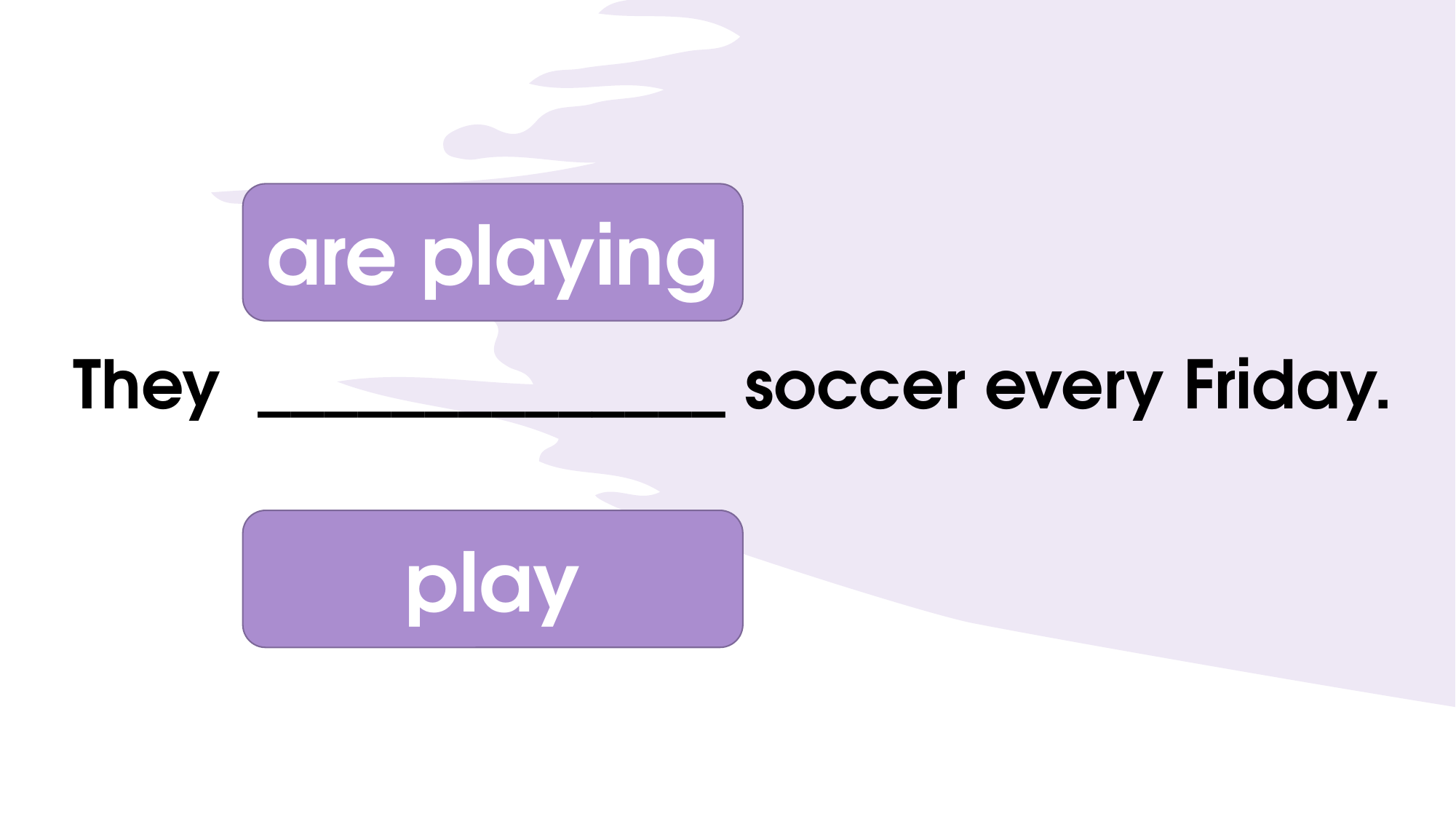

are playing
They  ______________ soccer every Friday.
play